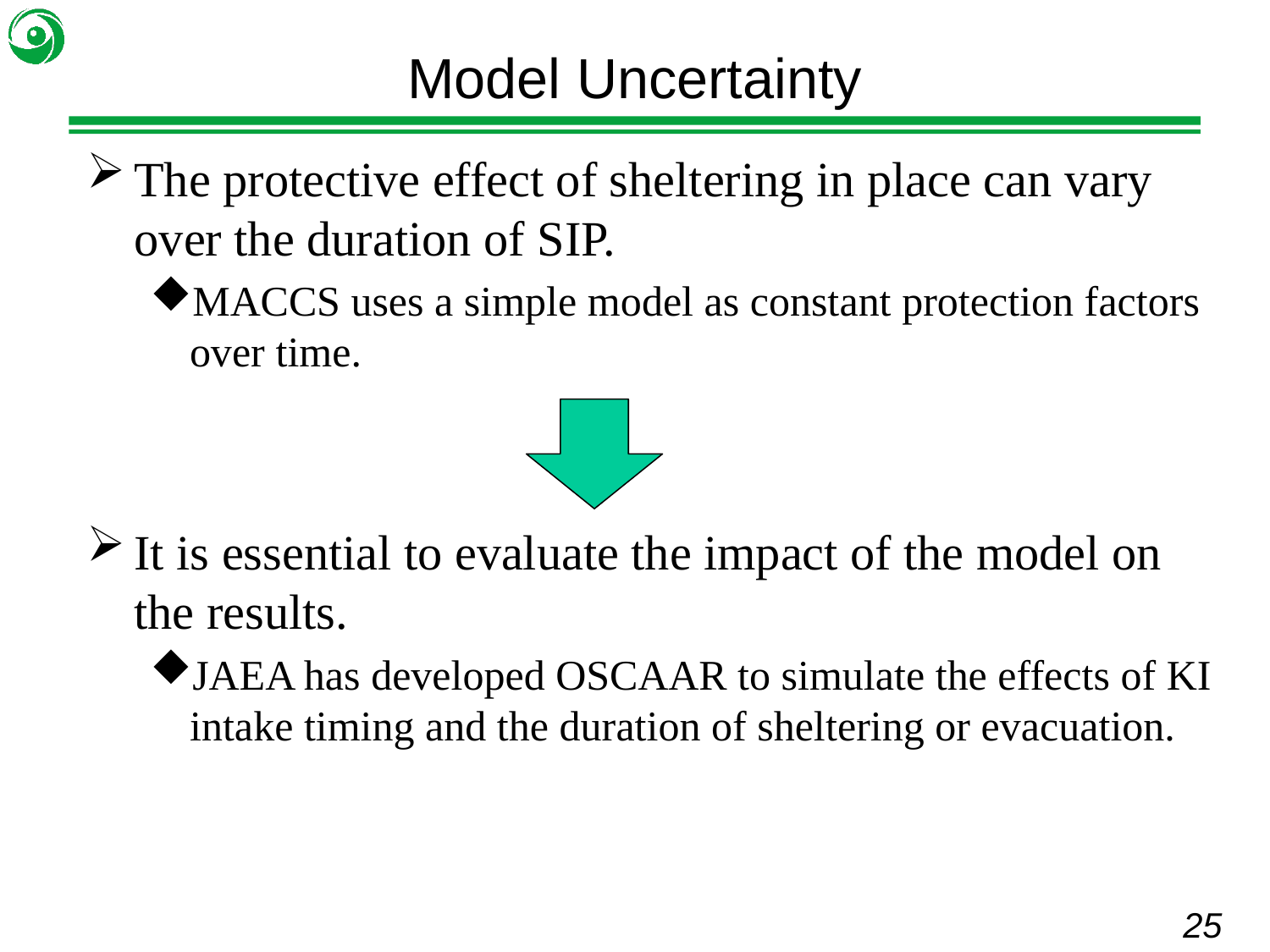

# Model Uncertainty
The protective effect of sheltering in place can vary over the duration of SIP.
MACCS uses a simple model as constant protection factors over time.

It is essential to evaluate the impact of the model on the results.
JAEA has developed OSCAAR to simulate the effects of KI intake timing and the duration of sheltering or evacuation.